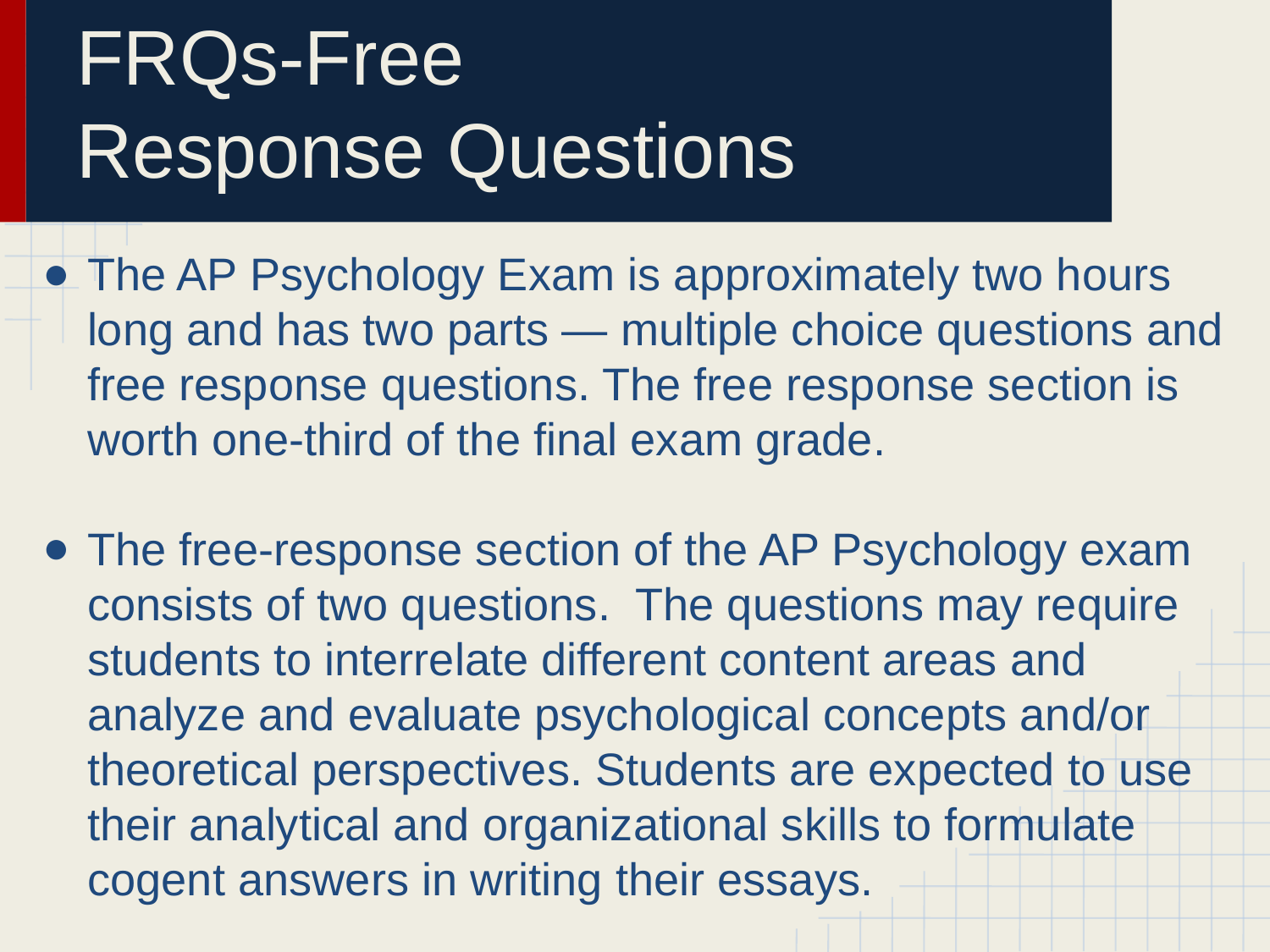

# FRQs-Free Response Questions
The AP Psychology Exam is approximately two hours long and has two parts — multiple choice questions and free response questions. The free response section is worth one-third of the final exam grade.

The free-response section of the AP Psychology exam consists of two questions.  The questions may require students to interrelate different content areas and analyze and evaluate psychological concepts and/or theoretical perspectives. Students are expected to use their analytical and organizational skills to formulate cogent answers in writing their essays.